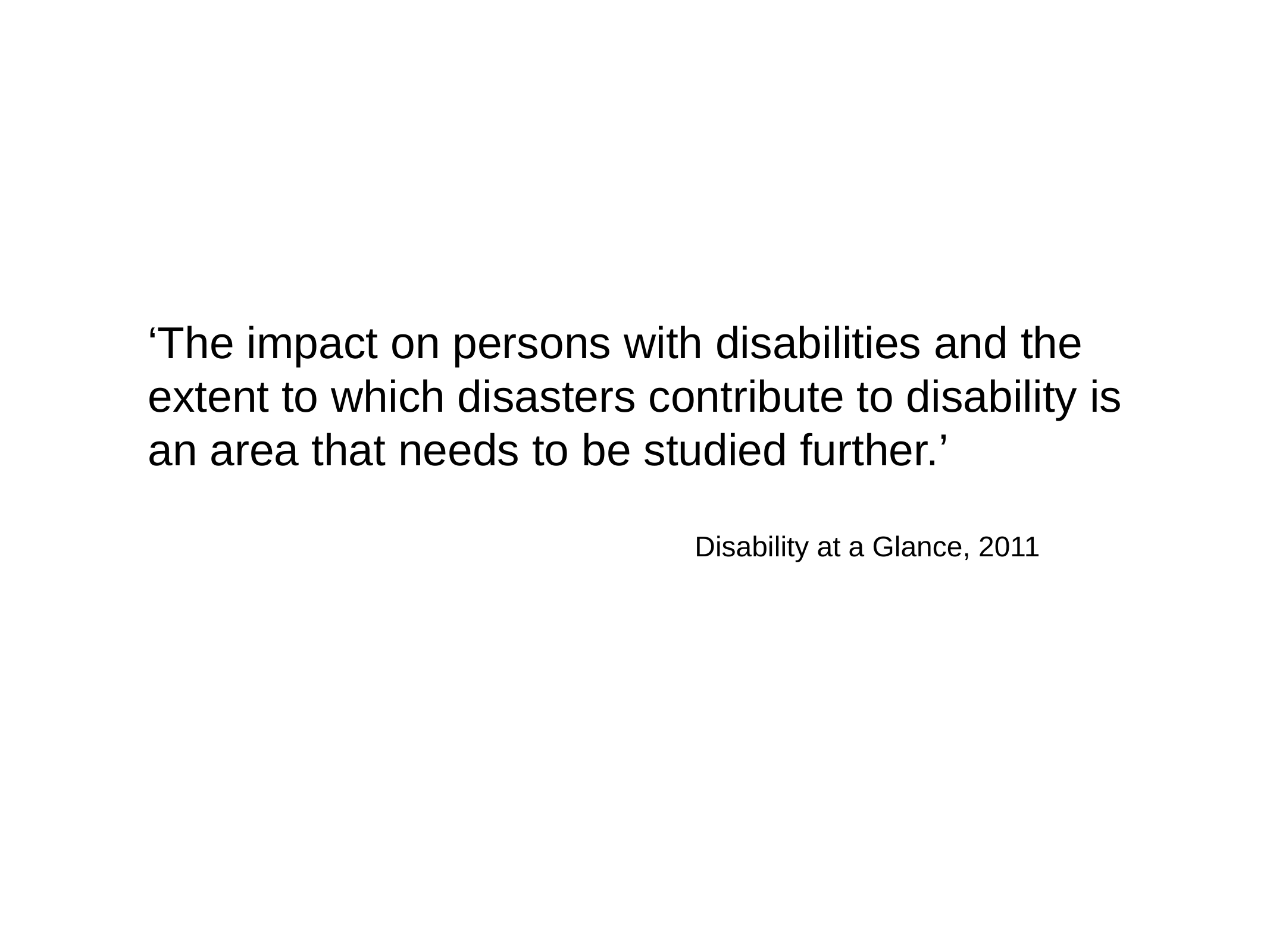

‘The impact on persons with disabilities and the extent to which disasters contribute to disability is an area that needs to be studied further.’
Disability at a Glance, 2011